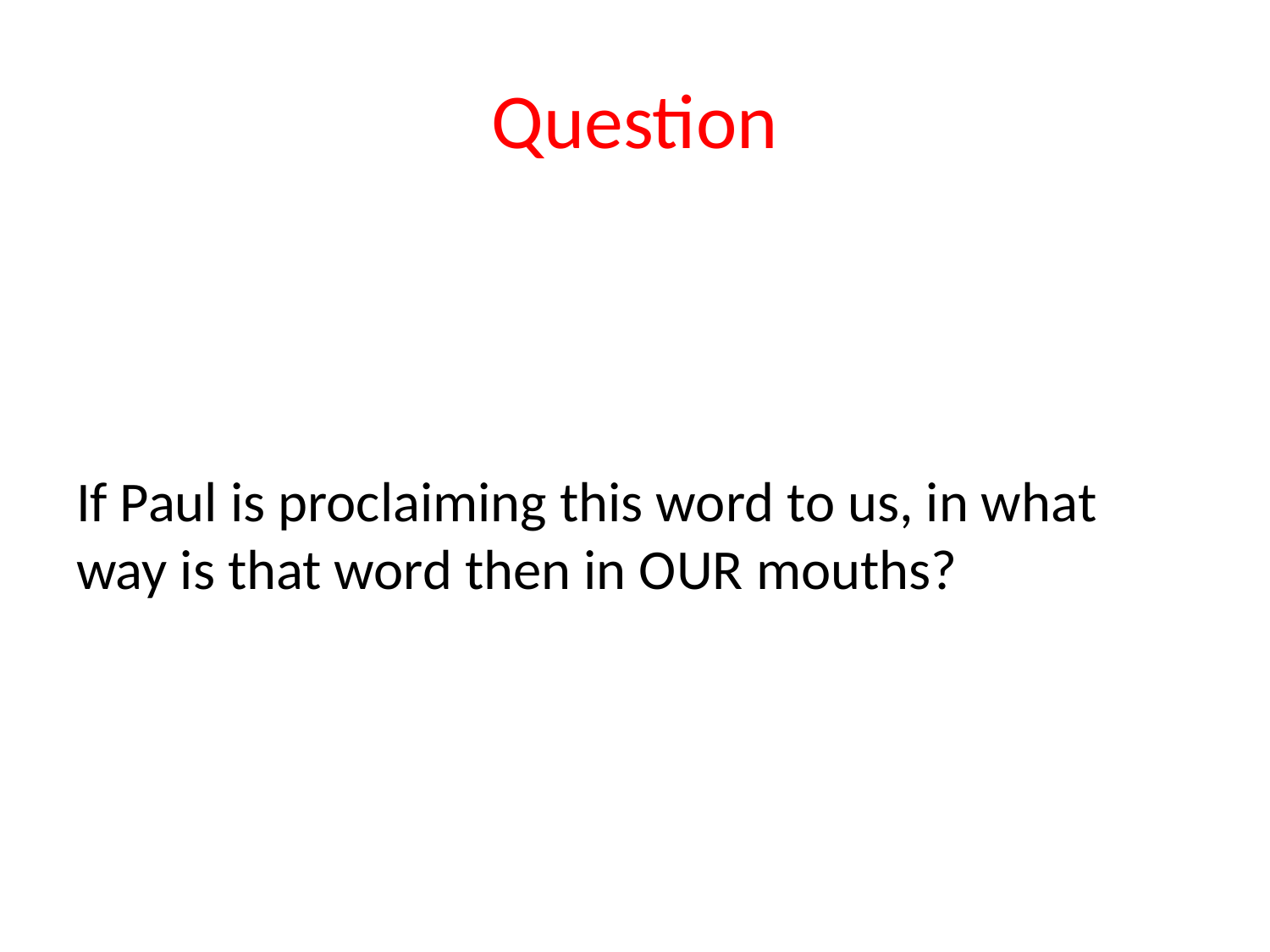

# Question

If Paul is proclaiming this word to us, in what way is that word then in OUR mouths?